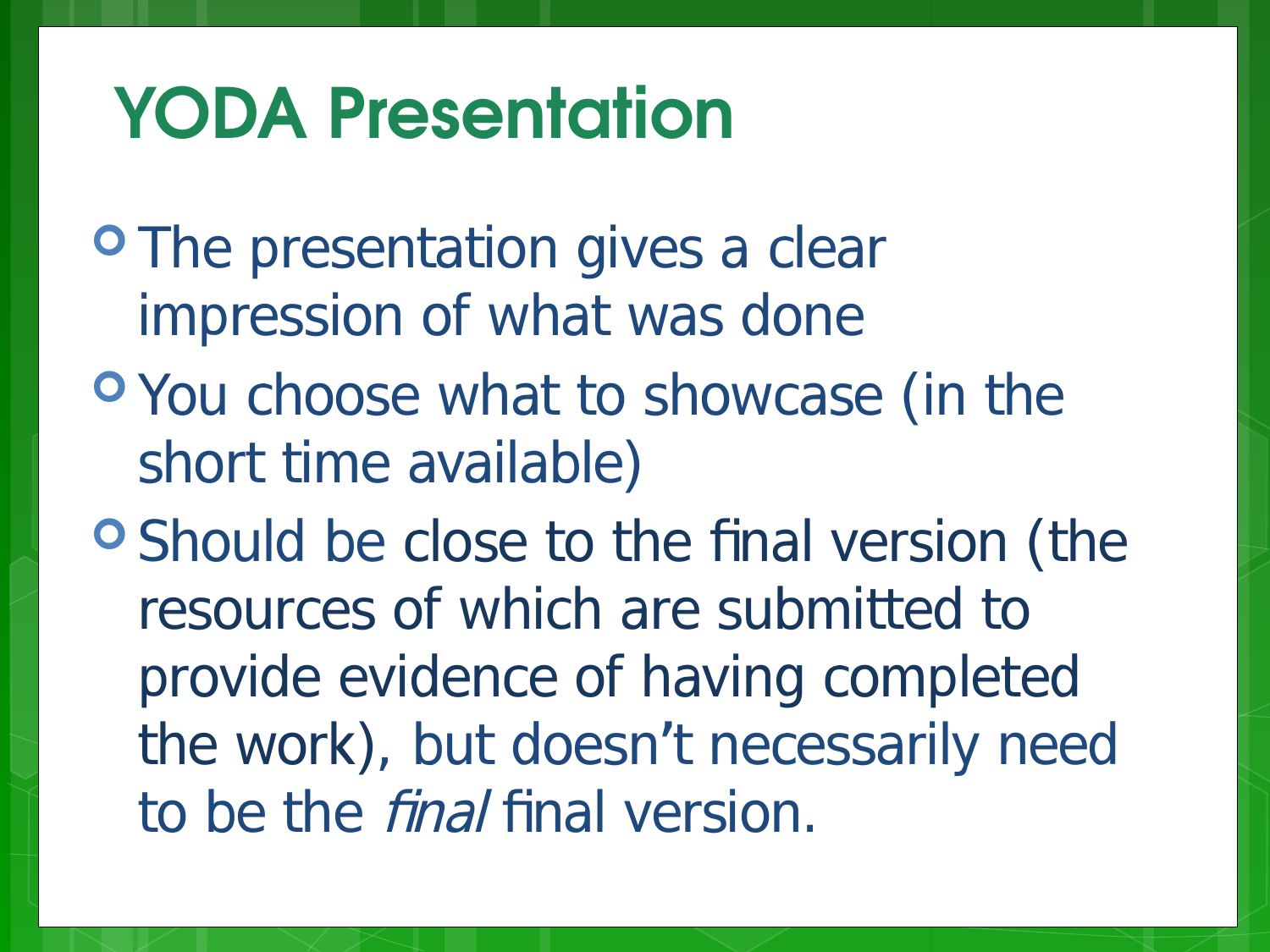

# YODA Presentation
The presentation gives a clear impression of what was done
You choose what to showcase (in the short time available)
Should be close to the final version (the resources of which are submitted to provide evidence of having completed the work), but doesn’t necessarily need to be the final final version.